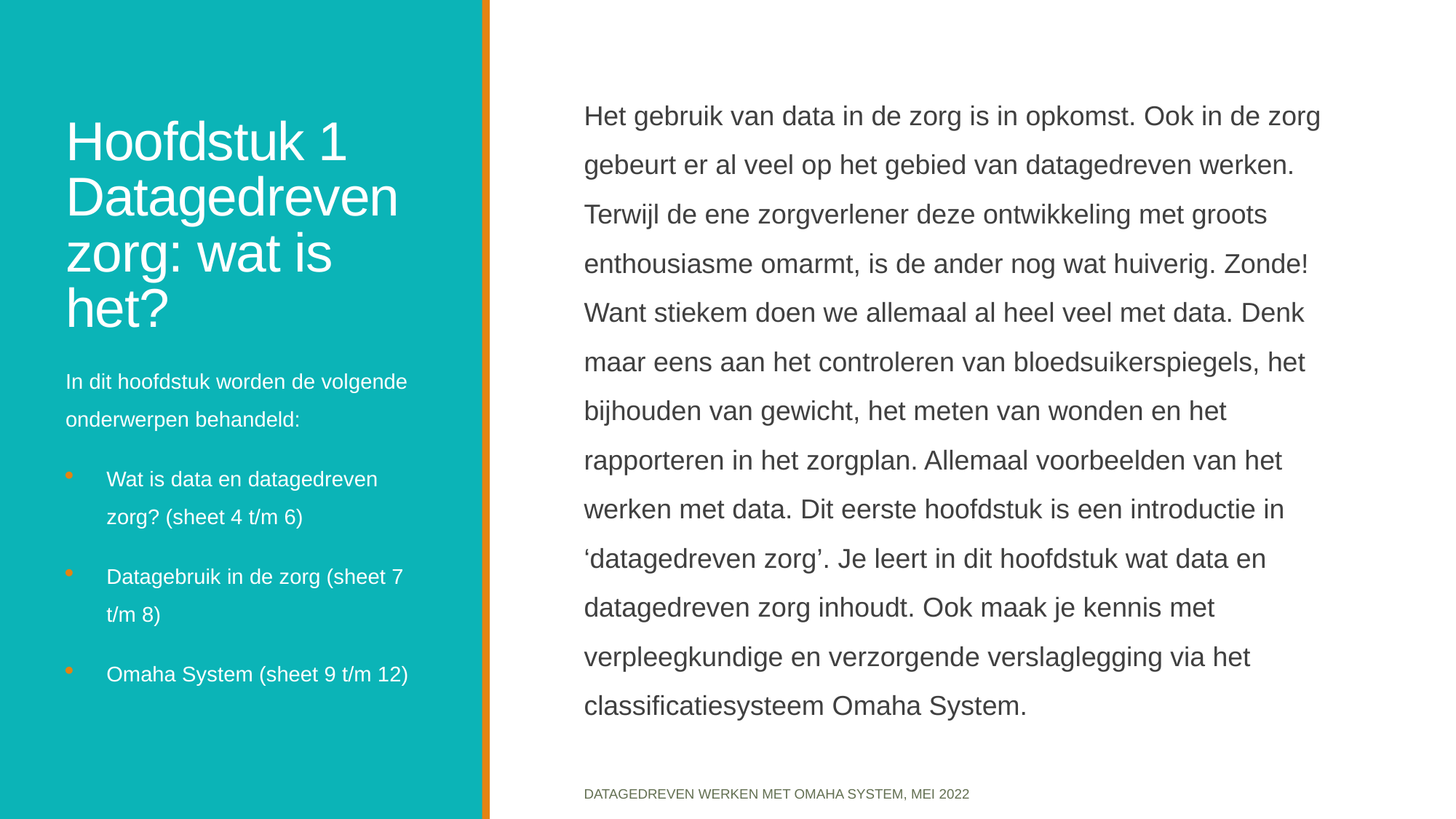

# Hoofdstuk 1 Datagedreven zorg: wat is het?
Het gebruik van data in de zorg is in opkomst. Ook in de zorg gebeurt er al veel op het gebied van datagedreven werken. Terwijl de ene zorgverlener deze ontwikkeling met groots enthousiasme omarmt, is de ander nog wat huiverig. Zonde! Want stiekem doen we allemaal al heel veel met data. Denk maar eens aan het controleren van bloedsuikerspiegels, het bijhouden van gewicht, het meten van wonden en het rapporteren in het zorgplan. Allemaal voorbeelden van het werken met data. Dit eerste hoofdstuk is een introductie in ‘datagedreven zorg’. Je leert in dit hoofdstuk wat data en datagedreven zorg inhoudt. Ook maak je kennis met verpleegkundige en verzorgende verslaglegging via het classificatiesysteem Omaha System.
In dit hoofdstuk worden de volgende onderwerpen behandeld:
Wat is data en datagedreven zorg? (sheet 4 t/m 6)
Datagebruik in de zorg (sheet 7 t/m 8)
Omaha System (sheet 9 t/m 12)
Datagedreven werken met Omaha System, mei 2022